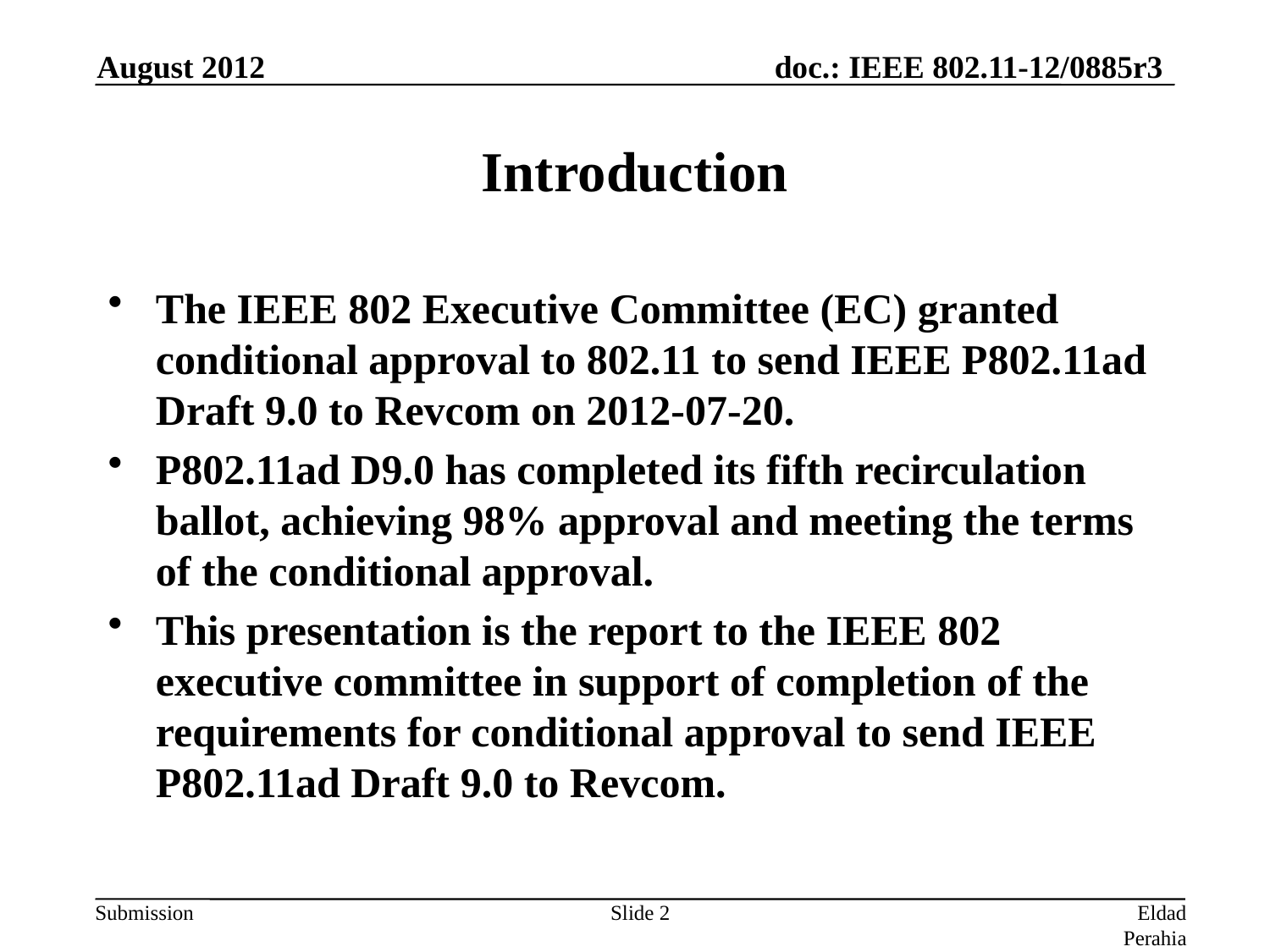

August 2012
# Introduction
The IEEE 802 Executive Committee (EC) granted conditional approval to 802.11 to send IEEE P802.11ad Draft 9.0 to Revcom on 2012-07-20.
P802.11ad D9.0 has completed its fifth recirculation ballot, achieving 98% approval and meeting the terms of the conditional approval.
This presentation is the report to the IEEE 802 executive committee in support of completion of the requirements for conditional approval to send IEEE P802.11ad Draft 9.0 to Revcom.

Slide 2
Eldad Perahia, Intel Corporation